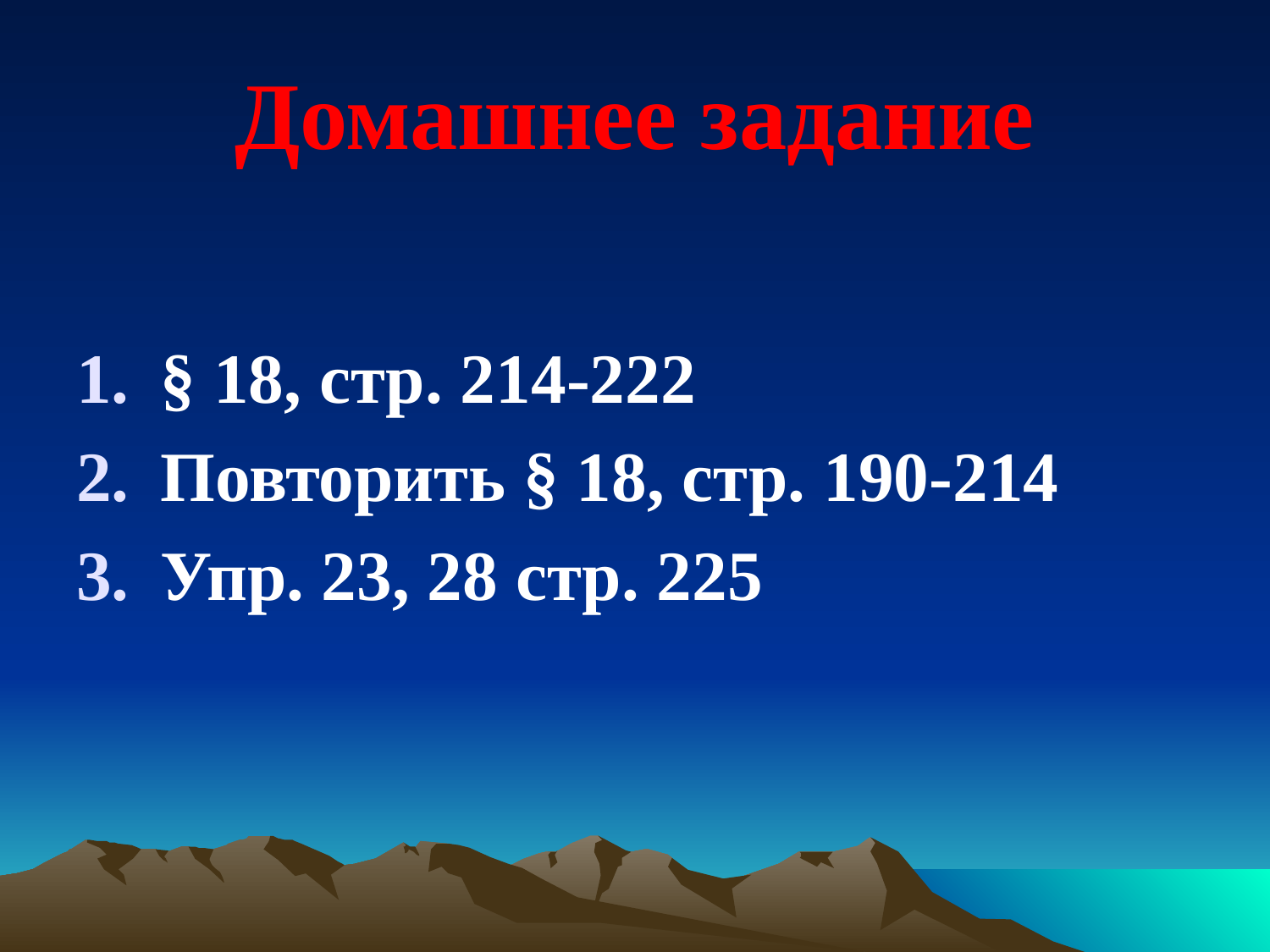

# Домашнее задание
§ 18, стр. 214-222
Повторить § 18, стр. 190-214
Упр. 23, 28 стр. 225